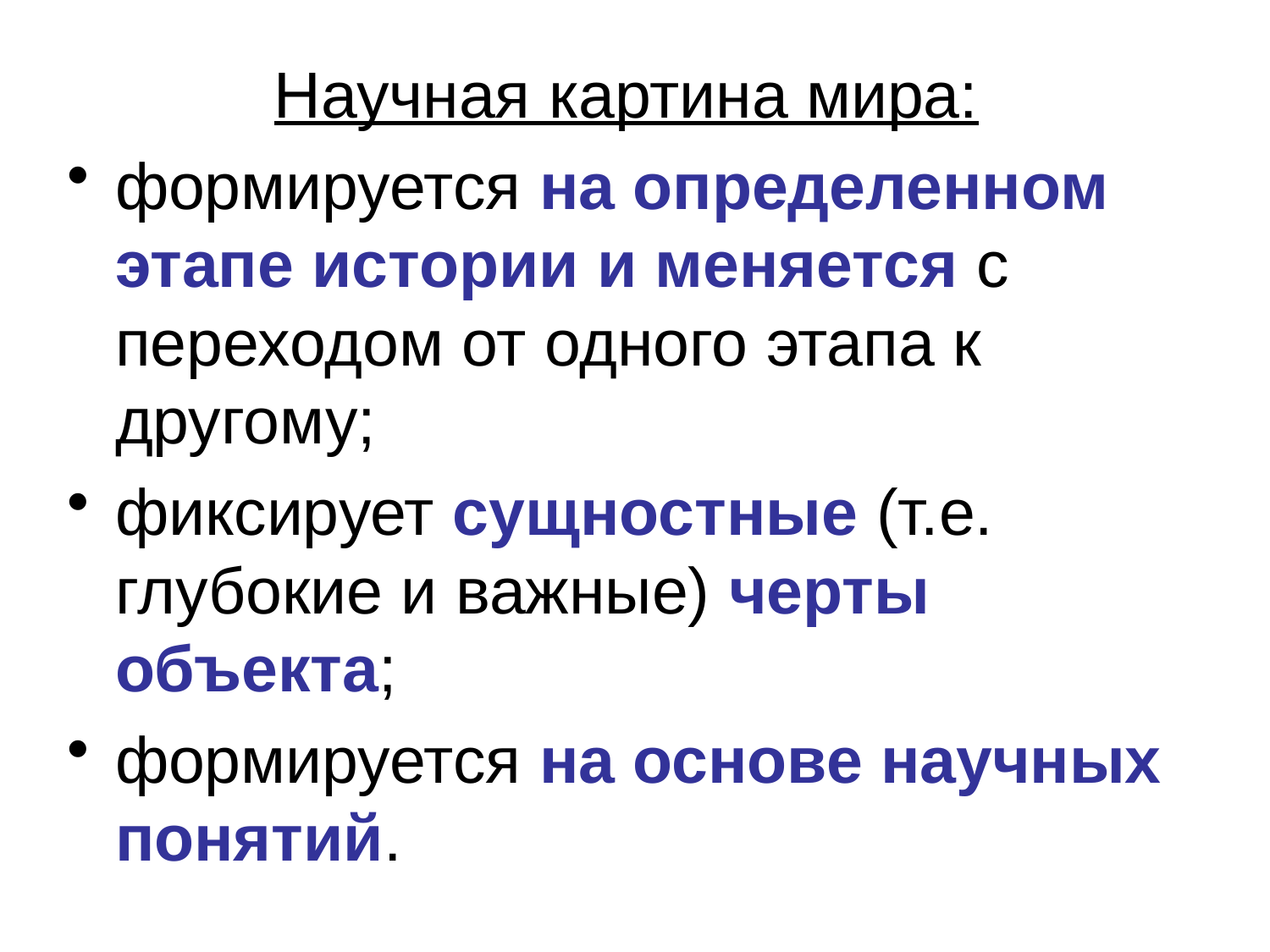

Научная картина мира:
формируется на определенном этапе истории и меняется с переходом от одного этапа к другому;
фиксирует сущностные (т.е. глубокие и важные) черты объекта;
формируется на основе научных понятий.